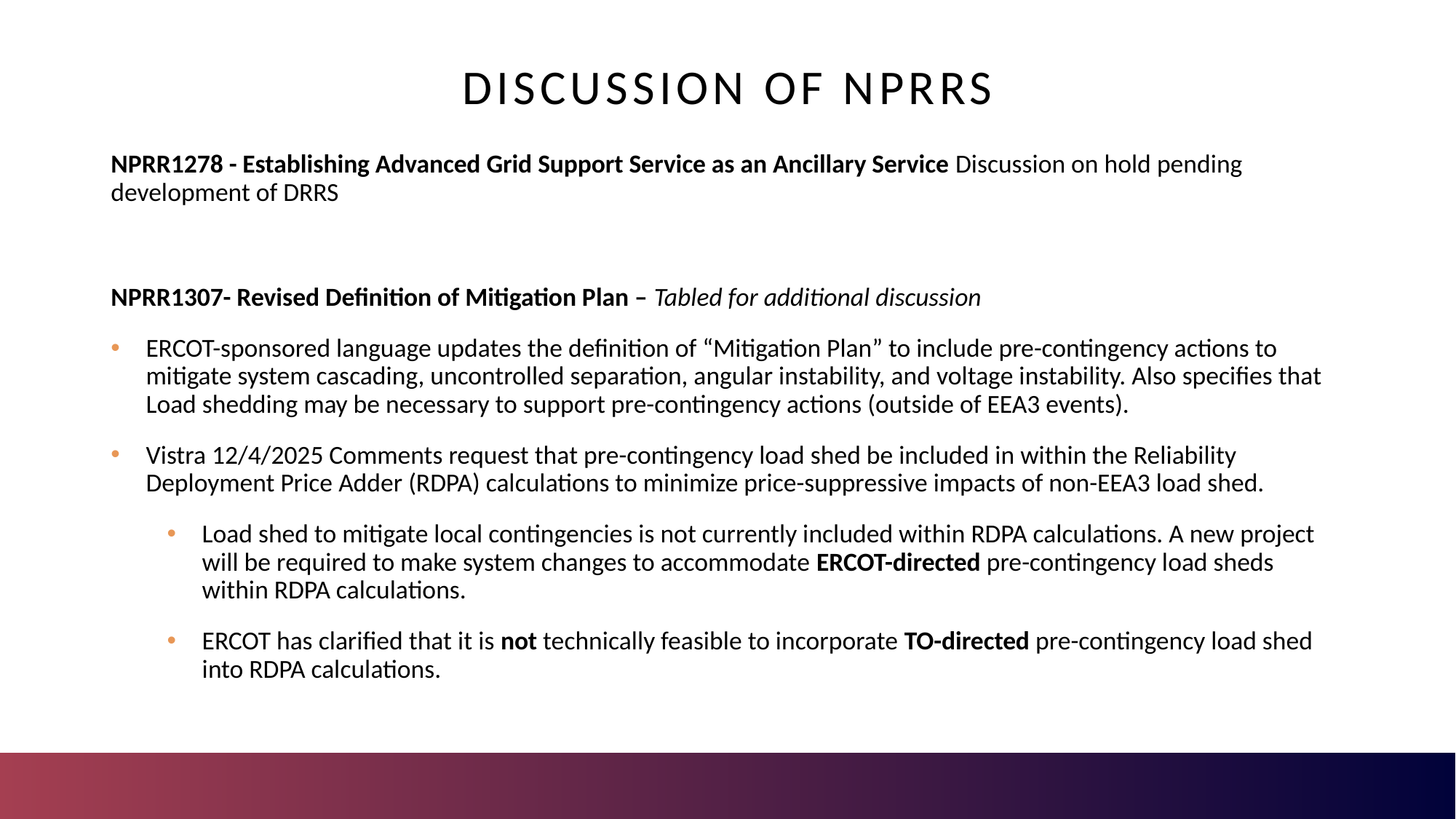

Discussion of NPRRs
NPRR1278 - Establishing Advanced Grid Support Service as an Ancillary Service Discussion on hold pending development of DRRS

NPRR1307- Revised Definition of Mitigation Plan – Tabled for additional discussion
ERCOT-sponsored language updates the definition of “Mitigation Plan” to include pre-contingency actions to mitigate system cascading, uncontrolled separation, angular instability, and voltage instability. Also specifies that Load shedding may be necessary to support pre-contingency actions (outside of EEA3 events).
Vistra 12/4/2025 Comments request that pre-contingency load shed be included in within the Reliability Deployment Price Adder (RDPA) calculations to minimize price-suppressive impacts of non-EEA3 load shed.
Load shed to mitigate local contingencies is not currently included within RDPA calculations. A new project will be required to make system changes to accommodate ERCOT-directed pre-contingency load sheds within RDPA calculations.
ERCOT has clarified that it is not technically feasible to incorporate TO-directed pre-contingency load shed into RDPA calculations.